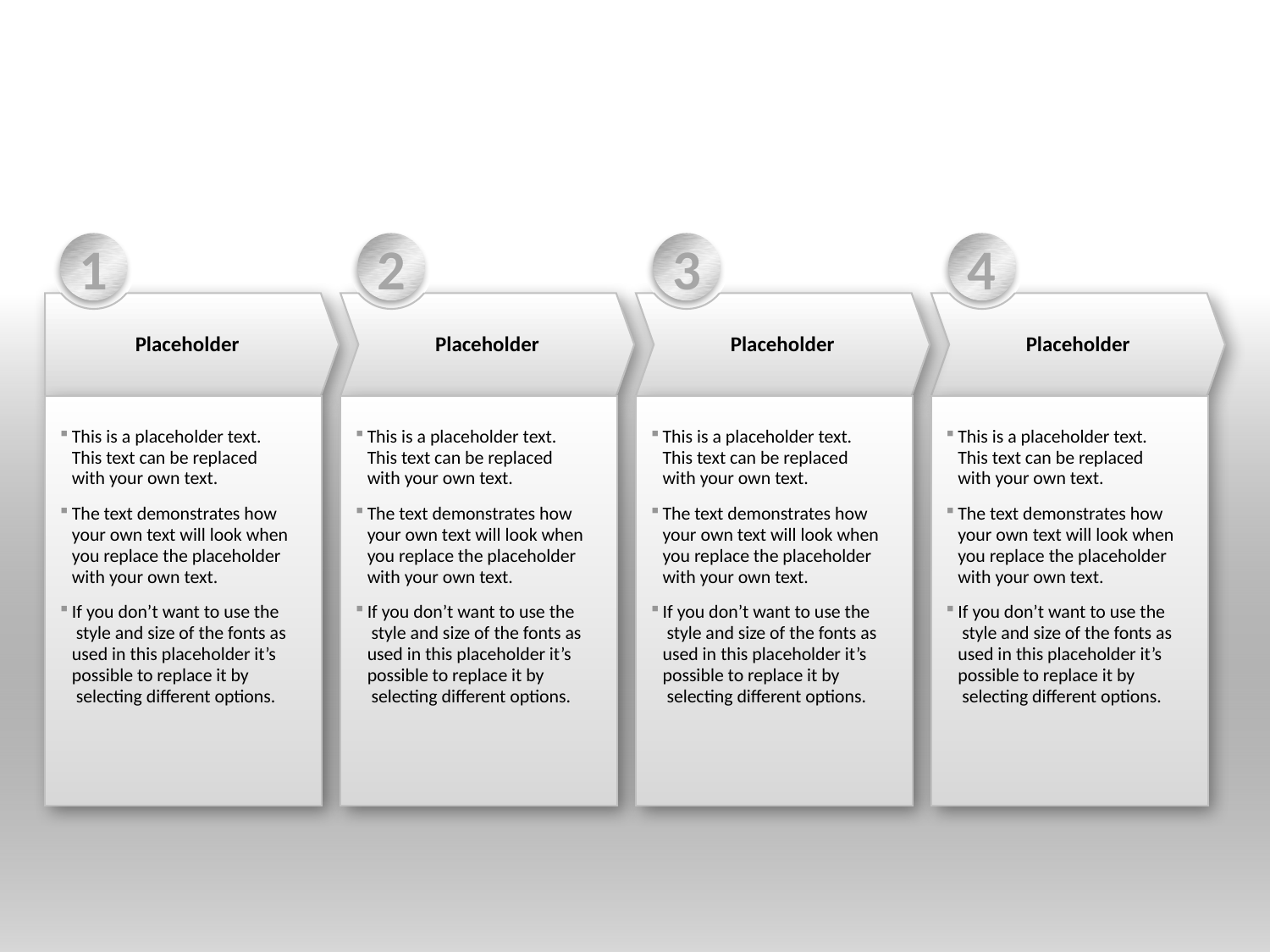

1

2

3

4
Placeholder
Placeholder
Placeholder
Placeholder
This is a placeholder text.
This text can be replaced
with your own text.
The text demonstrates how
your own text will look when
you replace the placeholder
with your own text.
If you don’t want to use the
 style and size of the fonts as used in this placeholder it’s possible to replace it by
 selecting different options.
This is a placeholder text.
This text can be replaced
with your own text.
The text demonstrates how
your own text will look when
you replace the placeholder
with your own text.
If you don’t want to use the
 style and size of the fonts as used in this placeholder it’s possible to replace it by
 selecting different options.
This is a placeholder text.
This text can be replaced
with your own text.
The text demonstrates how
your own text will look when
you replace the placeholder
with your own text.
If you don’t want to use the
 style and size of the fonts as used in this placeholder it’s possible to replace it by
 selecting different options.
This is a placeholder text.
This text can be replaced
with your own text.
The text demonstrates how
your own text will look when
you replace the placeholder
with your own text.
If you don’t want to use the
 style and size of the fonts as used in this placeholder it’s possible to replace it by
 selecting different options.